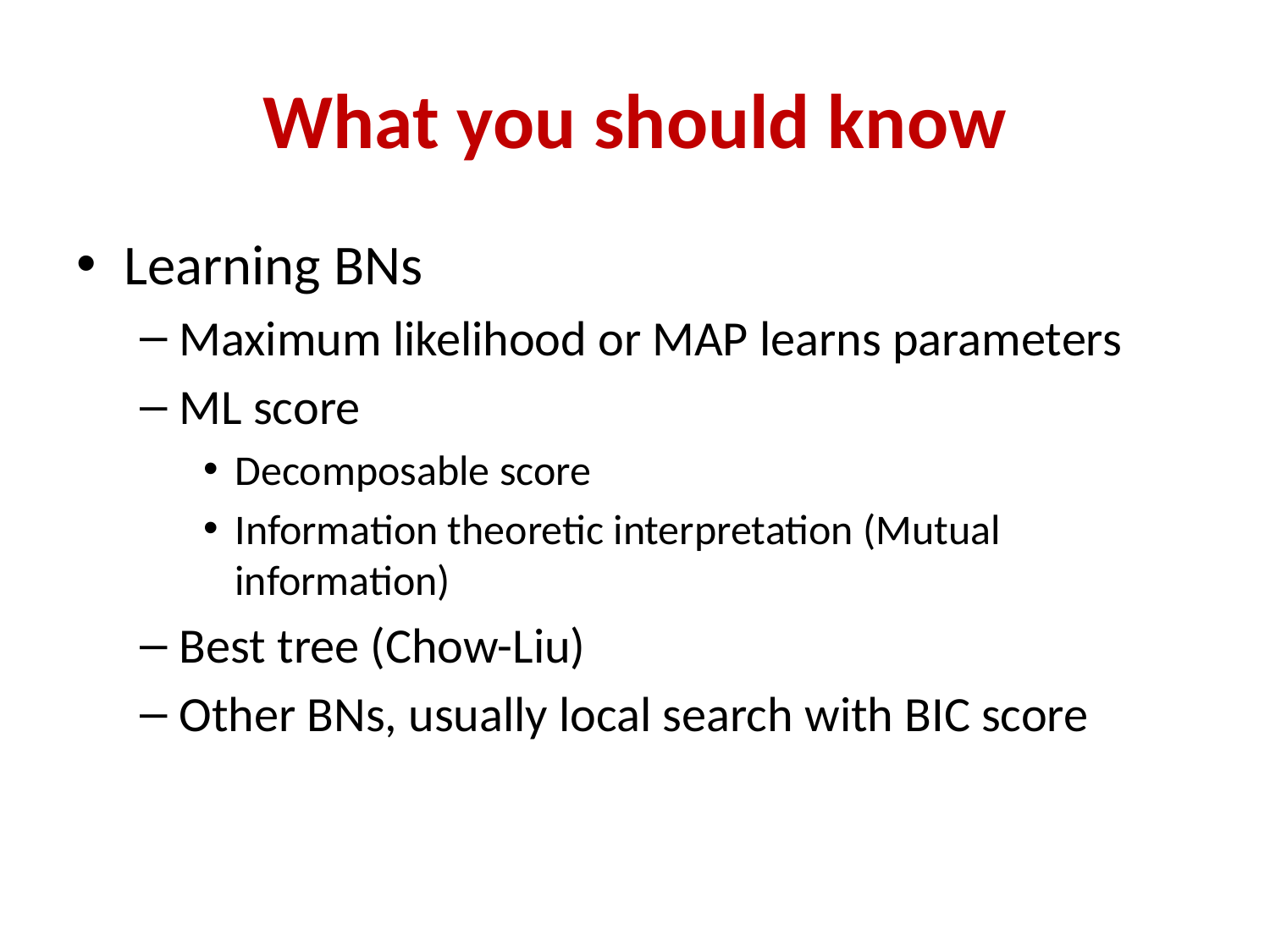

# What you should know
Learning BNs
Maximum likelihood or MAP learns parameters
ML score
Decomposable score
Information theoretic interpretation (Mutual information)
Best tree (Chow-Liu)
Other BNs, usually local search with BIC score